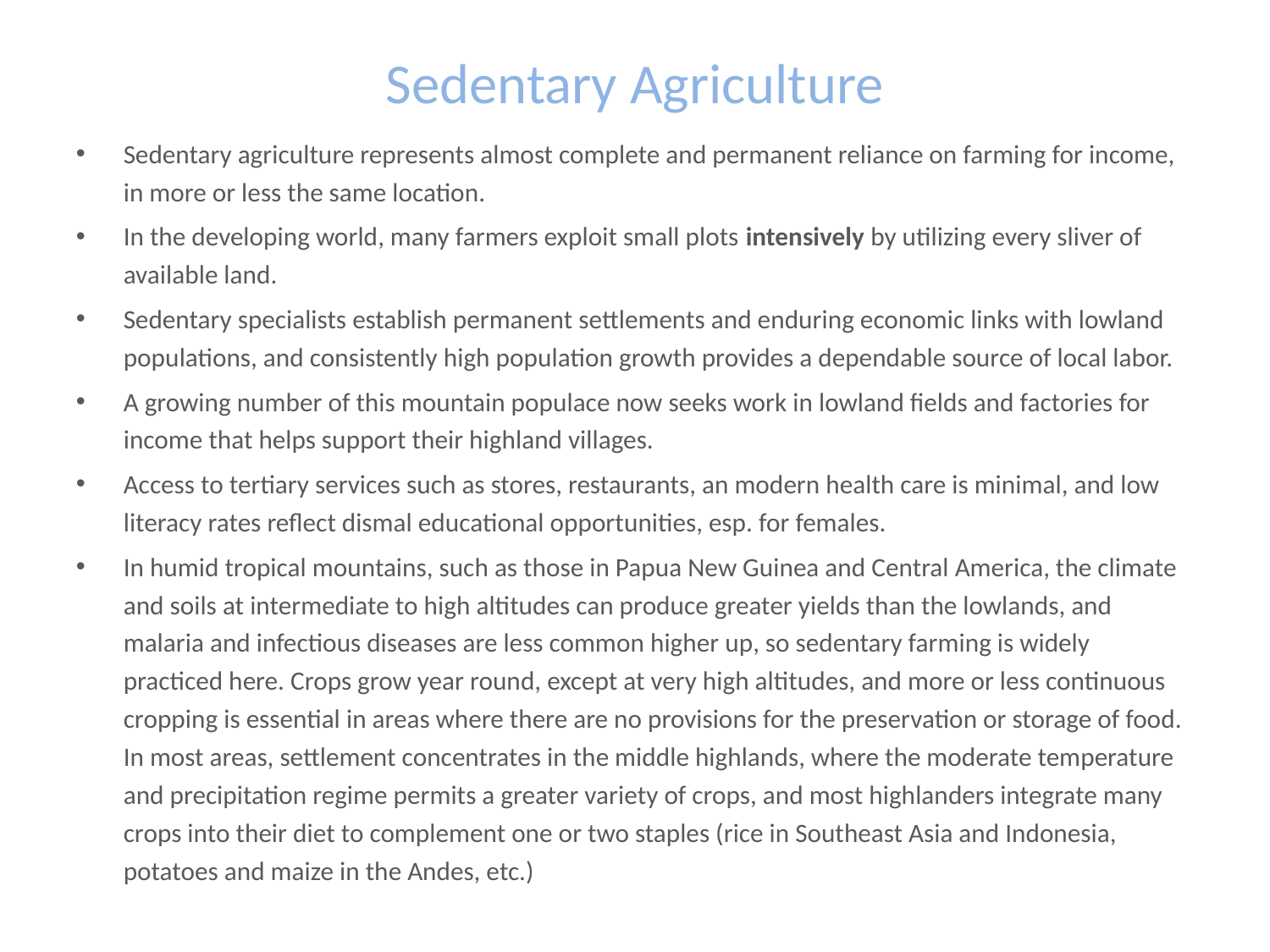

# Sedentary Agriculture
Sedentary agriculture represents almost complete and permanent reliance on farming for income, in more or less the same location.
In the developing world, many farmers exploit small plots intensively by utilizing every sliver of available land.
Sedentary specialists establish permanent settlements and enduring economic links with lowland populations, and consistently high population growth provides a dependable source of local labor.
A growing number of this mountain populace now seeks work in lowland fields and factories for income that helps support their highland villages.
Access to tertiary services such as stores, restaurants, an modern health care is minimal, and low literacy rates reflect dismal educational opportunities, esp. for females.
In humid tropical mountains, such as those in Papua New Guinea and Central America, the climate and soils at intermediate to high altitudes can produce greater yields than the lowlands, and malaria and infectious diseases are less common higher up, so sedentary farming is widely practiced here. Crops grow year round, except at very high altitudes, and more or less continuous cropping is essential in areas where there are no provisions for the preservation or storage of food. In most areas, settlement concentrates in the middle highlands, where the moderate temperature and precipitation regime permits a greater variety of crops, and most highlanders integrate many crops into their diet to complement one or two staples (rice in Southeast Asia and Indonesia, potatoes and maize in the Andes, etc.)